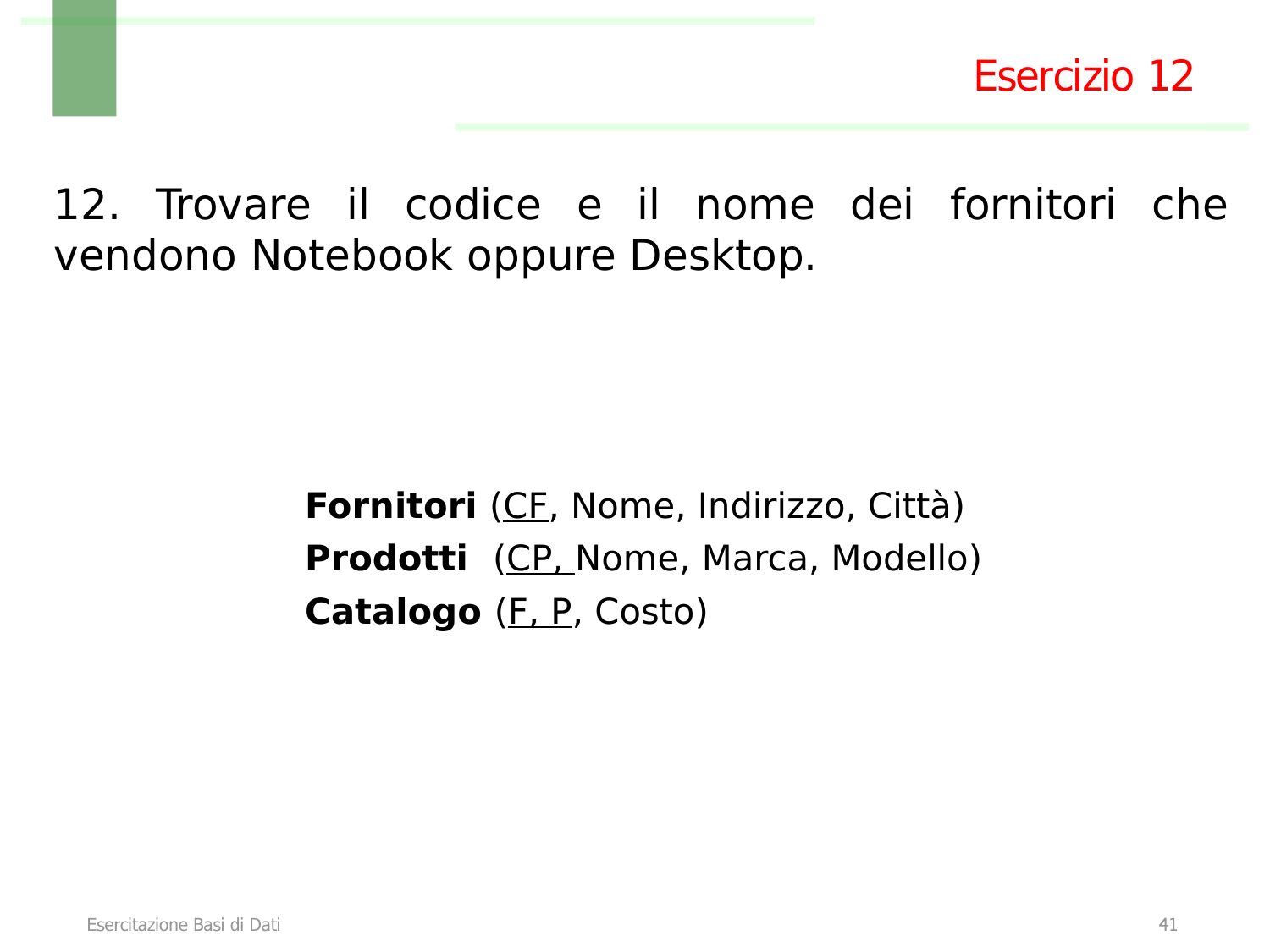

Esercizio 12
12. Trovare il codice e il nome dei fornitori che vendono Notebook oppure Desktop.

	Fornitori (CF, Nome, Indirizzo, Città)
	Prodotti  (CP, Nome, Marca, Modello)
	Catalogo (F, P, Costo)